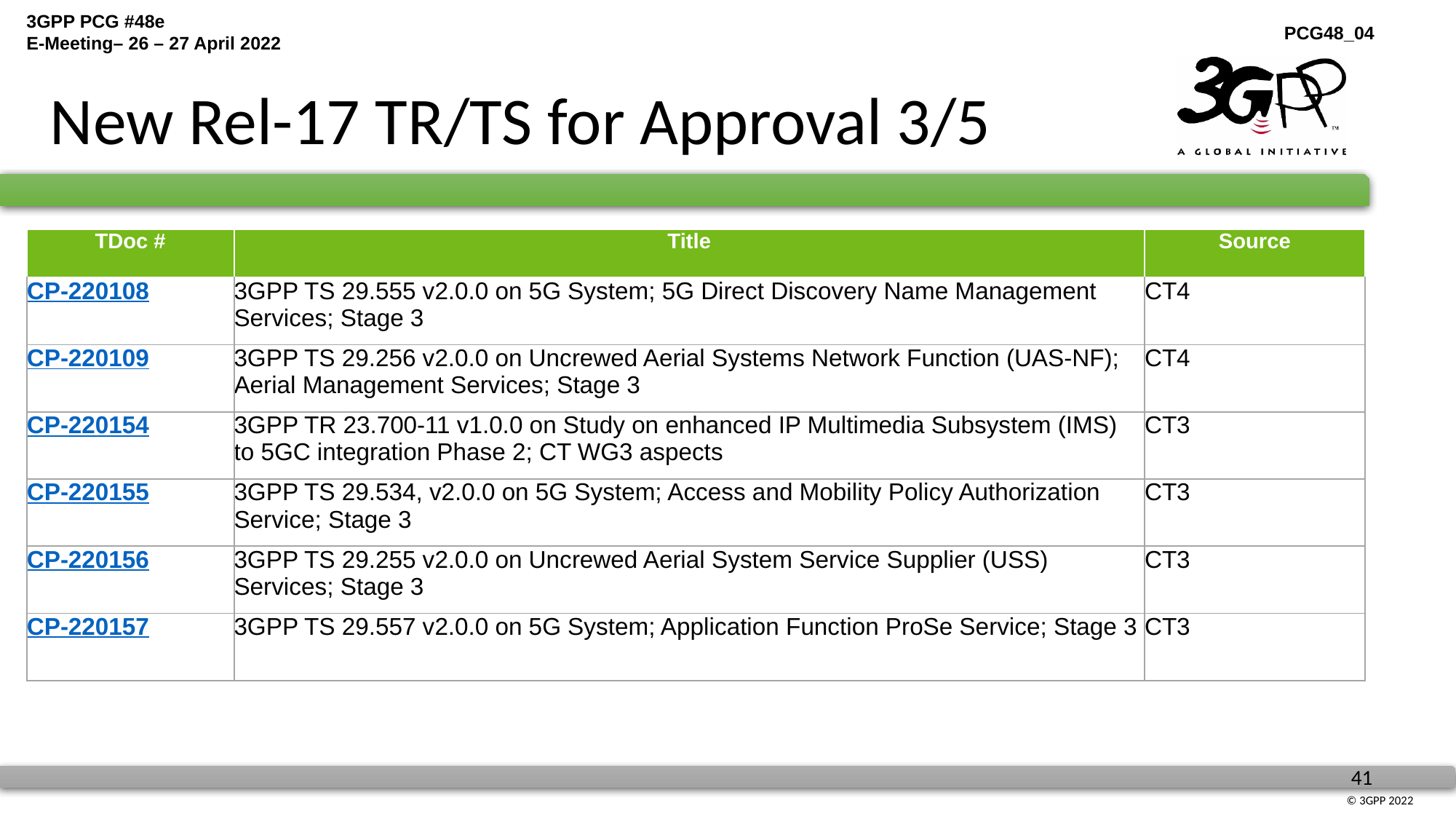

# New Rel-17 TR/TS for Approval 3/5
| TDoc # | Title | Source |
| --- | --- | --- |
| CP-220108 | 3GPP TS 29.555 v2.0.0 on 5G System; 5G Direct Discovery Name Management Services; Stage 3 | CT4 |
| CP-220109 | 3GPP TS 29.256 v2.0.0 on Uncrewed Aerial Systems Network Function (UAS-NF); Aerial Management Services; Stage 3 | CT4 |
| CP-220154 | 3GPP TR 23.700-11 v1.0.0 on Study on enhanced IP Multimedia Subsystem (IMS) to 5GC integration Phase 2; CT WG3 aspects | CT3 |
| CP-220155 | 3GPP TS 29.534, v2.0.0 on 5G System; Access and Mobility Policy Authorization Service; Stage 3 | CT3 |
| CP-220156 | 3GPP TS 29.255 v2.0.0 on Uncrewed Aerial System Service Supplier (USS) Services; Stage 3 | CT3 |
| CP-220157 | 3GPP TS 29.557 v2.0.0 on 5G System; Application Function ProSe Service; Stage 3 | CT3 |